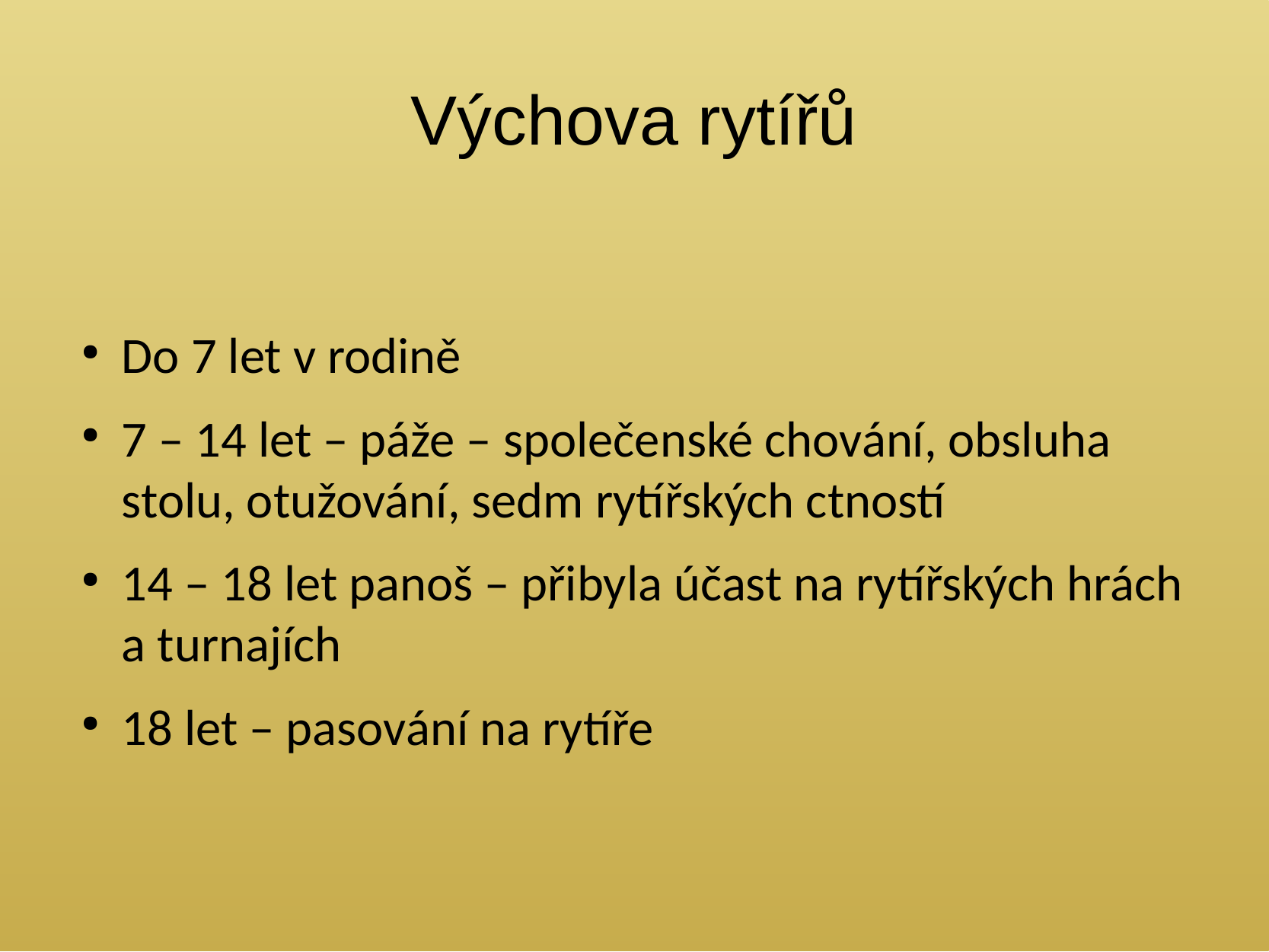

# Výchova rytířů
Do 7 let v rodině
7 – 14 let – páže – společenské chování, obsluha stolu, otužování, sedm rytířských ctností
14 – 18 let panoš – přibyla účast na rytířských hrách a turnajích
18 let – pasování na rytíře